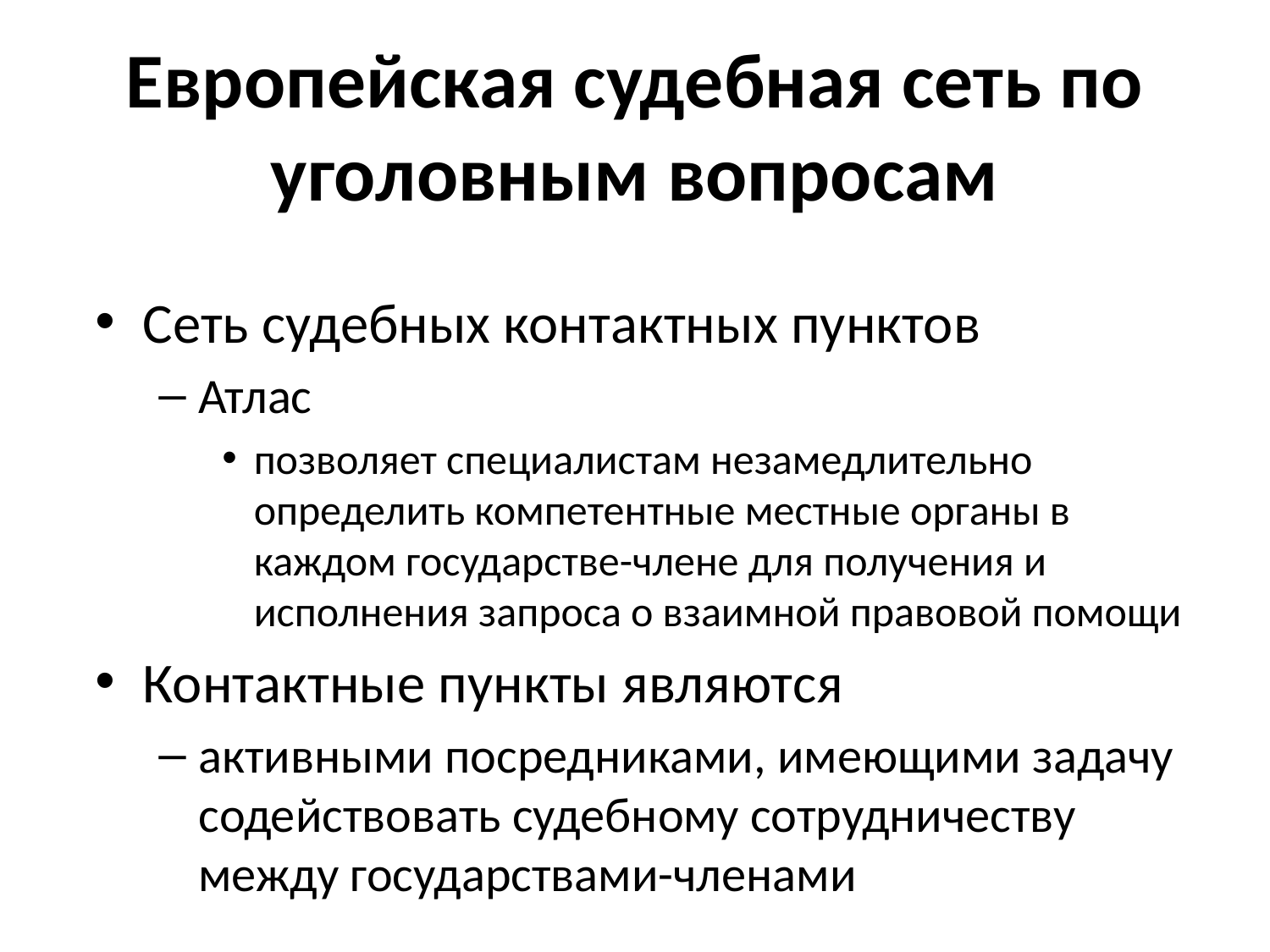

# Европейская судебная сеть по уголовным вопросам
Сеть судебных контактных пунктов
Атлас
позволяет специалистам незамедлительно определить компетентные местные органы в каждом государстве-члене для получения и исполнения запроса о взаимной правовой помощи
Контактные пункты являются
активными посредниками, имеющими задачу содействовать судебному сотрудничеству между государствами-членами